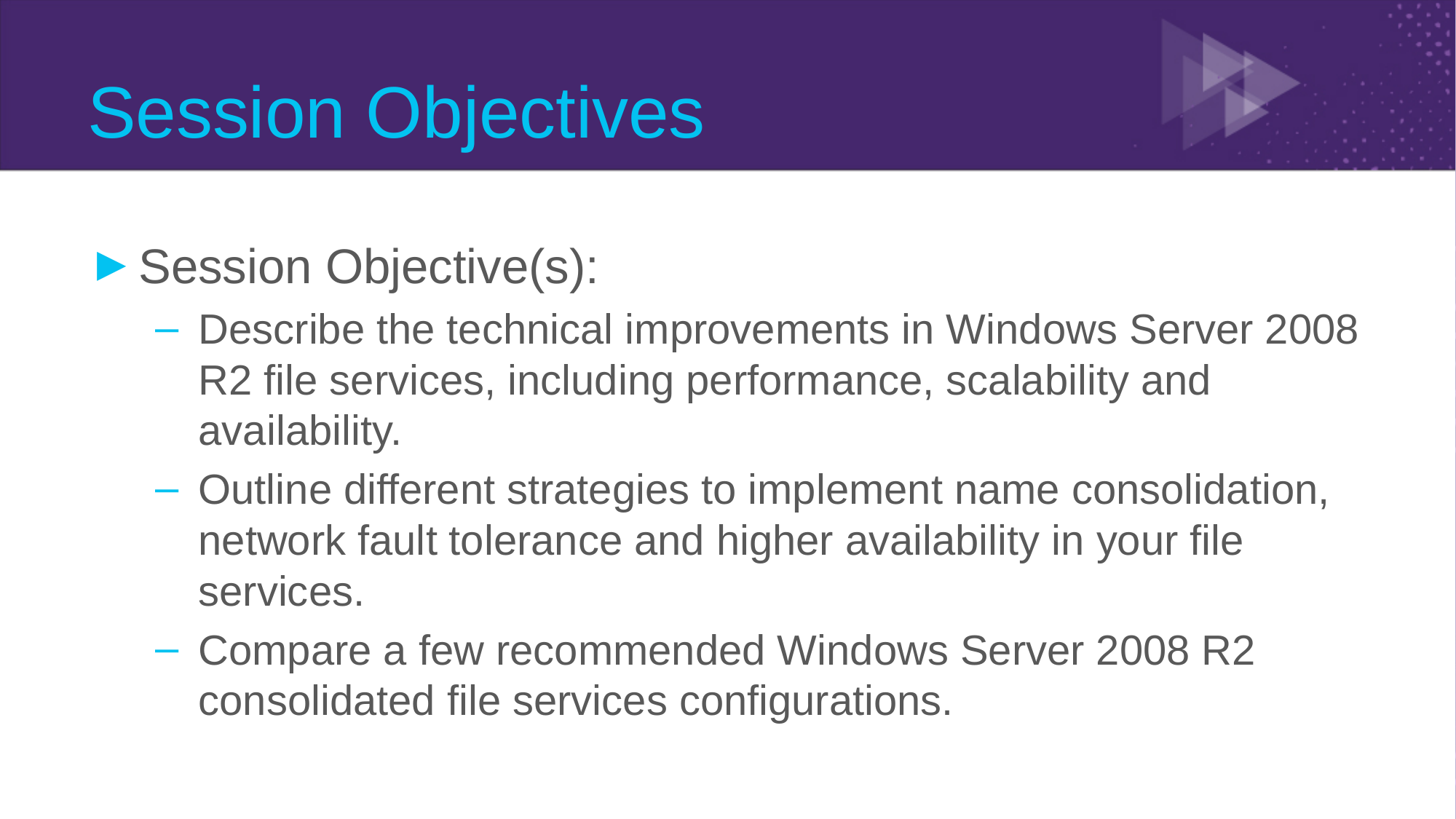

# Session Objectives
Session Objective(s):
Describe the technical improvements in Windows Server 2008 R2 file services, including performance, scalability and availability.
Outline different strategies to implement name consolidation, network fault tolerance and higher availability in your file services.
Compare a few recommended Windows Server 2008 R2 consolidated file services configurations.